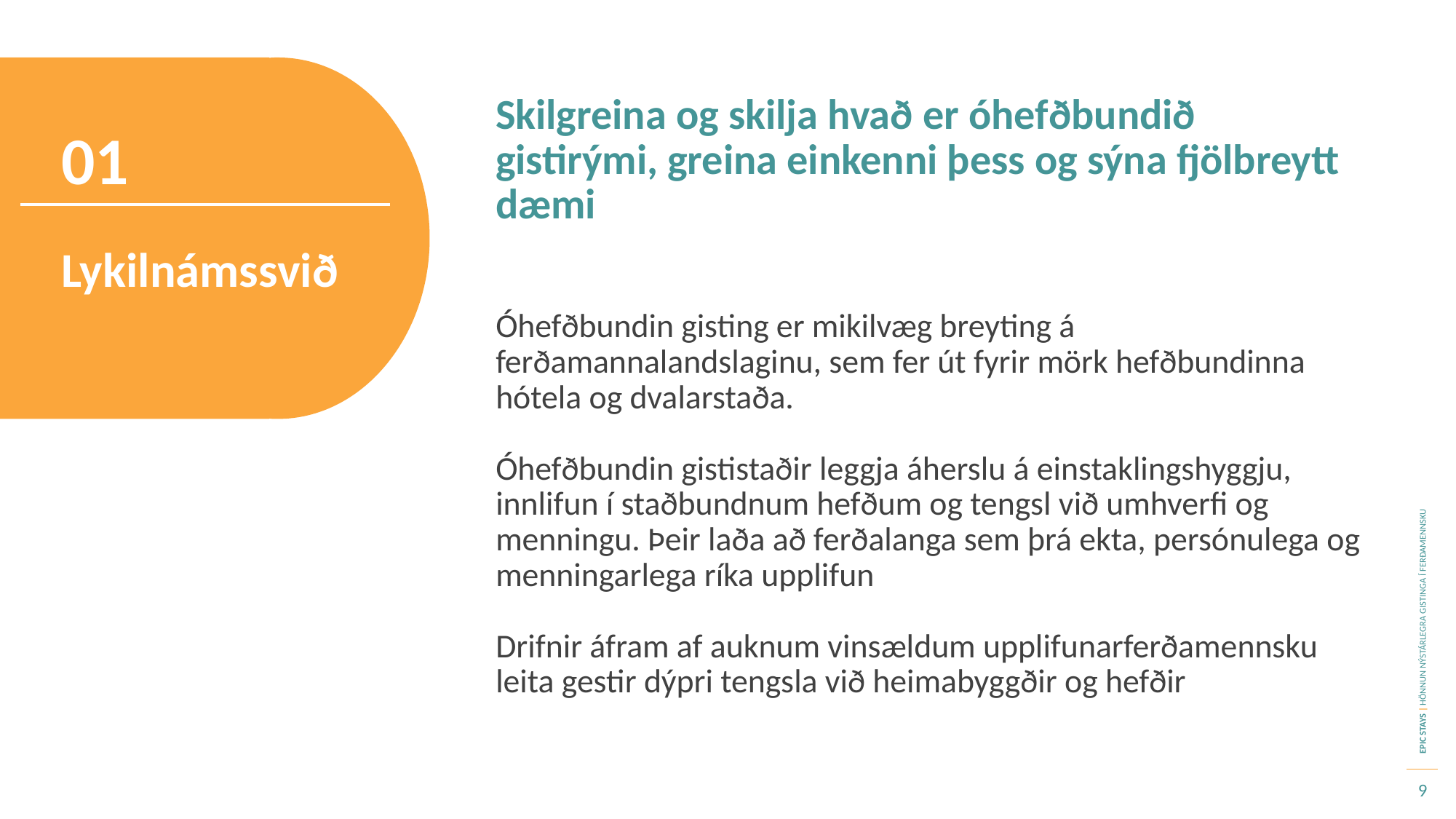

Skilgreina og skilja hvað er óhefðbundið gistirými, greina einkenni þess og sýna fjölbreytt dæmi
01
Lykilnámssvið
Óhefðbundin gisting er mikilvæg breyting á ferðamannalandslaginu, sem fer út fyrir mörk hefðbundinna hótela og dvalarstaða.

Óhefðbundin gististaðir leggja áherslu á einstaklingshyggju, innlifun í staðbundnum hefðum og tengsl við umhverfi og menningu. Þeir laða að ferðalanga sem þrá ekta, persónulega og menningarlega ríka upplifun

Drifnir áfram af auknum vinsældum upplifunarferðamennsku leita gestir dýpri tengsla við heimabyggðir og hefðir

9